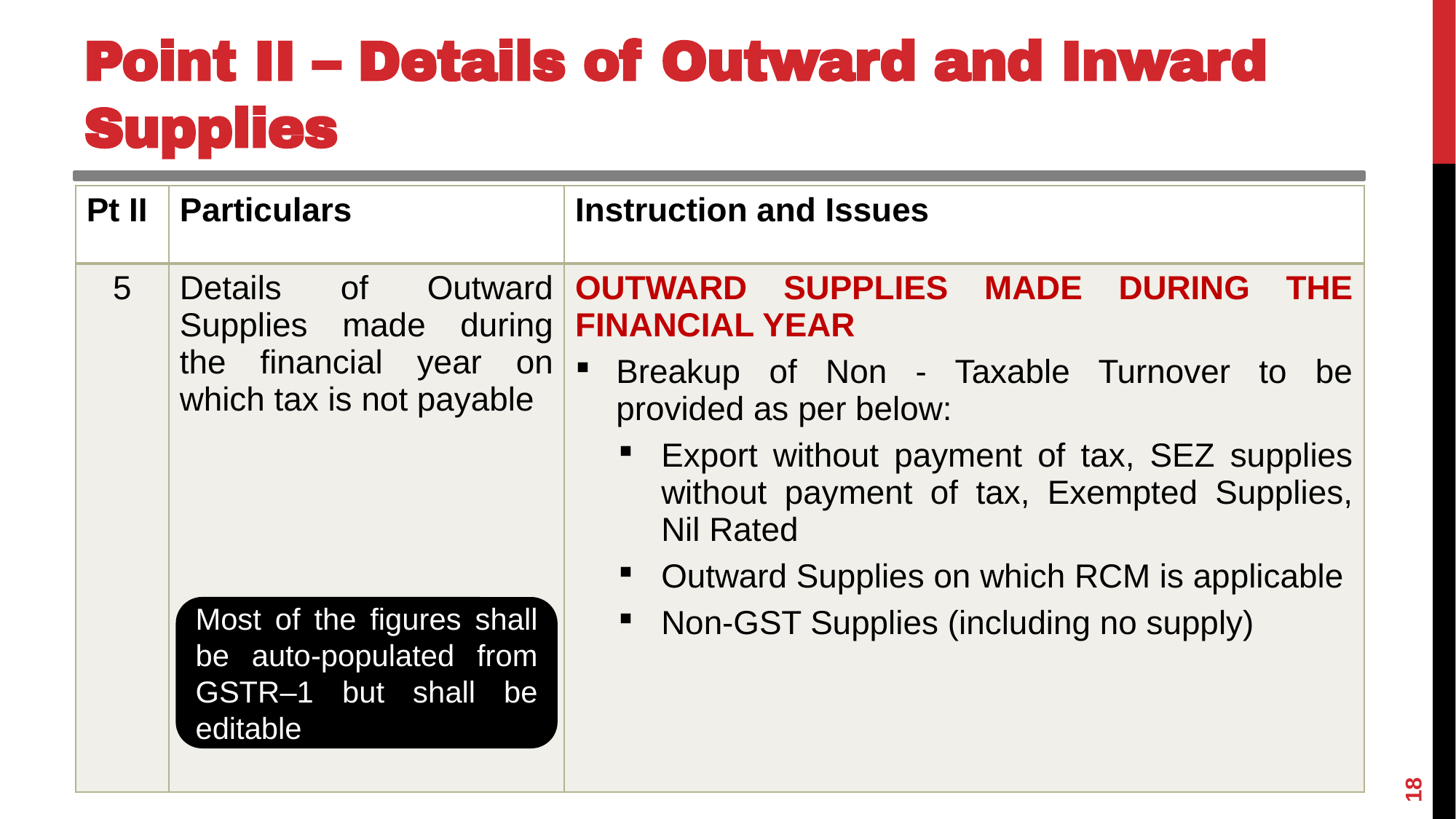

# Point II – Details of Outward and Inward Supplies
| Pt II | Particulars | Instruction and Issues |
| --- | --- | --- |
| 5 | Details of Outward Supplies made during the financial year on which tax is not payable | OUTWARD SUPPLIES MADE DURING THE FINANCIAL YEAR Breakup of Non - Taxable Turnover to be provided as per below: Export without payment of tax, SEZ supplies without payment of tax, Exempted Supplies, Nil Rated Outward Supplies on which RCM is applicable Non-GST Supplies (including no supply) |
Most of the figures shall be auto-populated from GSTR–1 but shall be editable
18